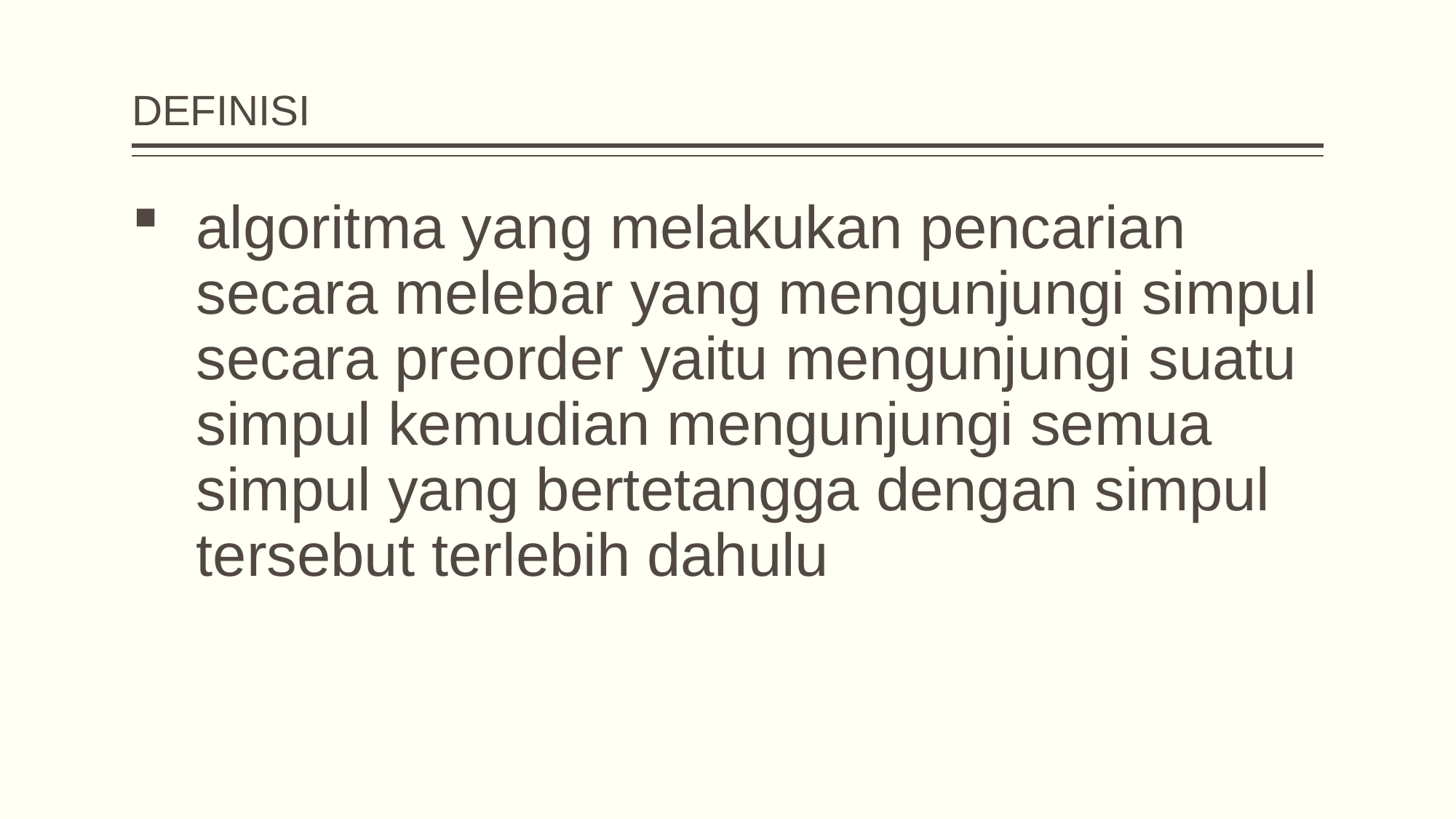

# DEFINISI
algoritma yang melakukan pencarian secara melebar yang mengunjungi simpul secara preorder yaitu mengunjungi suatu simpul kemudian mengunjungi semua simpul yang bertetangga dengan simpul tersebut terlebih dahulu